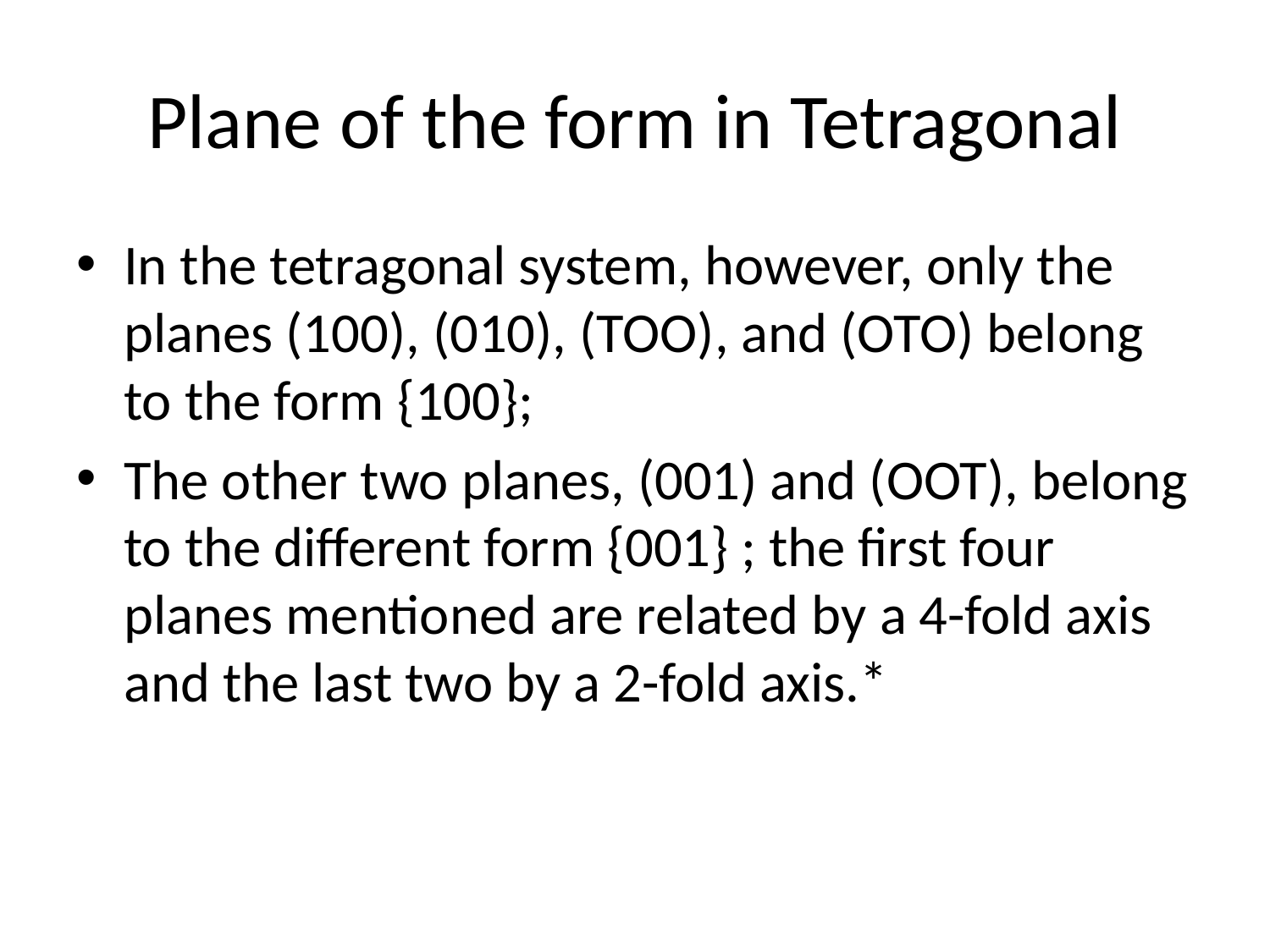

# Plane of the form in Tetragonal
In the tetragonal system, however, only the planes (100), (010), (TOO), and (OTO) belong to the form {100};
The other two planes, (001) and (OOT), belong to the different form {001} ; the first four planes mentioned are related by a 4-fold axis and the last two by a 2-fold axis.*